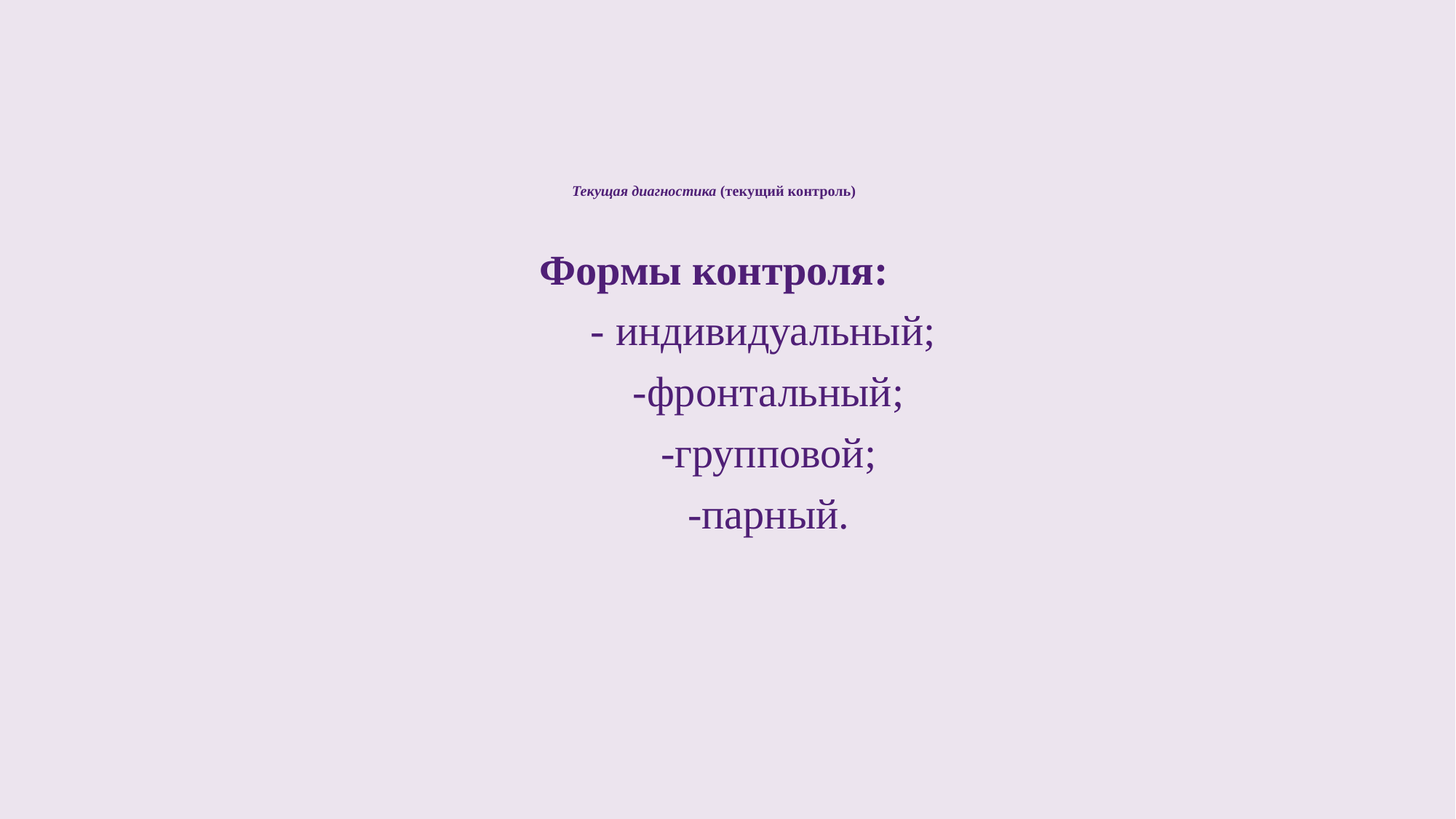

# Текущая диагностика (текущий контроль)
Формы контроля:
	- индивидуальный;
	-фронтальный;
	-групповой;
	-парный.